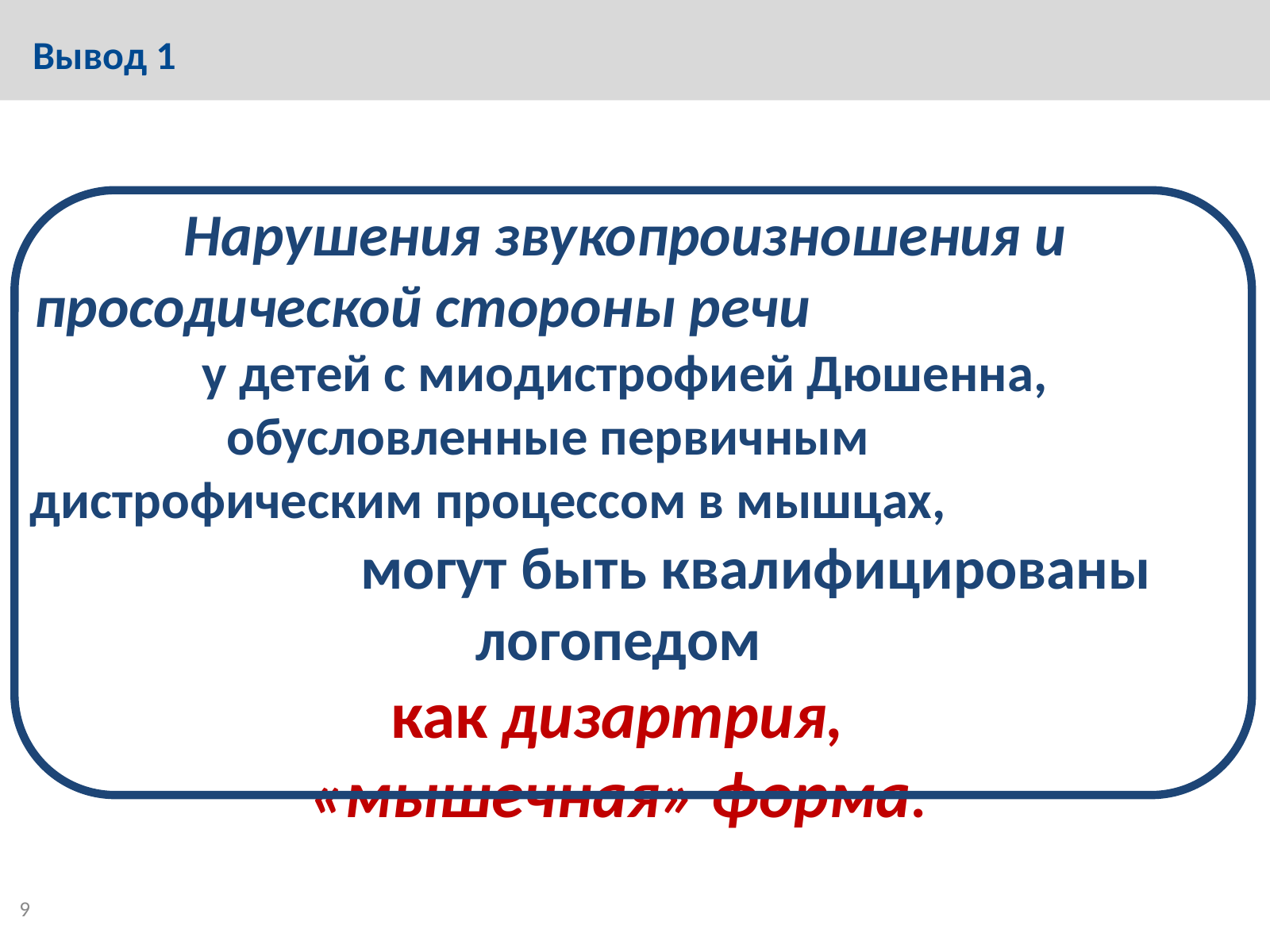

# Вывод 1
Нарушения звукопроизношения и просодической стороны речи                               у детей с миодистрофией Дюшенна, обусловленные первичным              дистрофическим процессом в мышцах,                                              могут быть квалифицированы логопедом
как дизартрия,
«мышечная» форма.

9